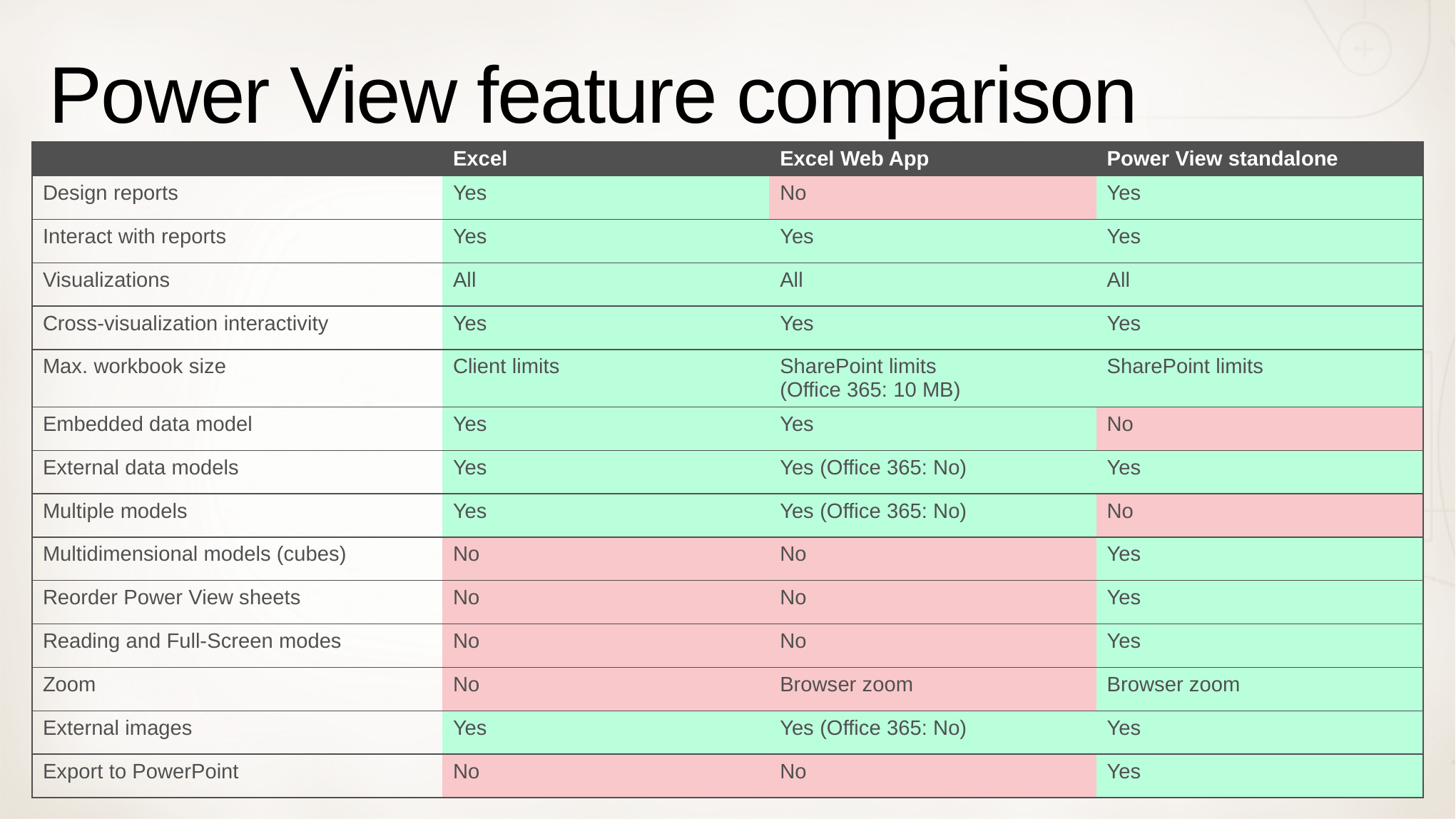

# Power View feature comparison
|  | Excel | Excel Web App | Power View standalone |
| --- | --- | --- | --- |
| Design reports | Yes | No | Yes |
| Interact with reports | Yes | Yes | Yes |
| Visualizations | All | All | All |
| Cross-visualization interactivity | Yes | Yes | Yes |
| Max. workbook size | Client limits | SharePoint limits (Office 365: 10 MB) | SharePoint limits |
| Embedded data model | Yes | Yes | No |
| External data models | Yes | Yes (Office 365: No) | Yes |
| Multiple models | Yes | Yes (Office 365: No) | No |
| Multidimensional models (cubes) | No | No | Yes |
| Reorder Power View sheets | No | No | Yes |
| Reading and Full-Screen modes | No | No | Yes |
| Zoom | No | Browser zoom | Browser zoom |
| External images | Yes | Yes (Office 365: No) | Yes |
| Export to PowerPoint | No | No | Yes |